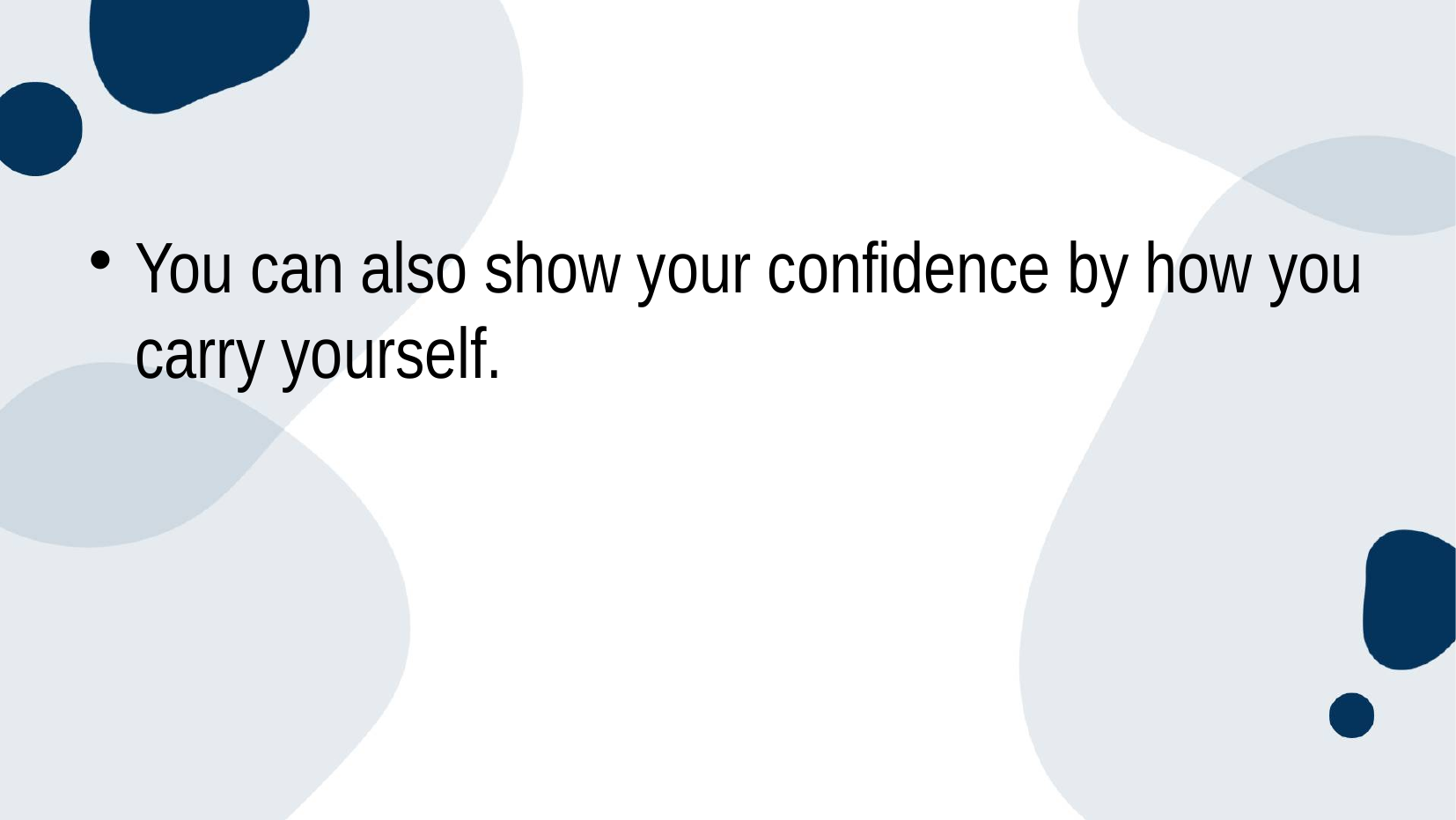

#
You can also show your confidence by how you carry yourself.